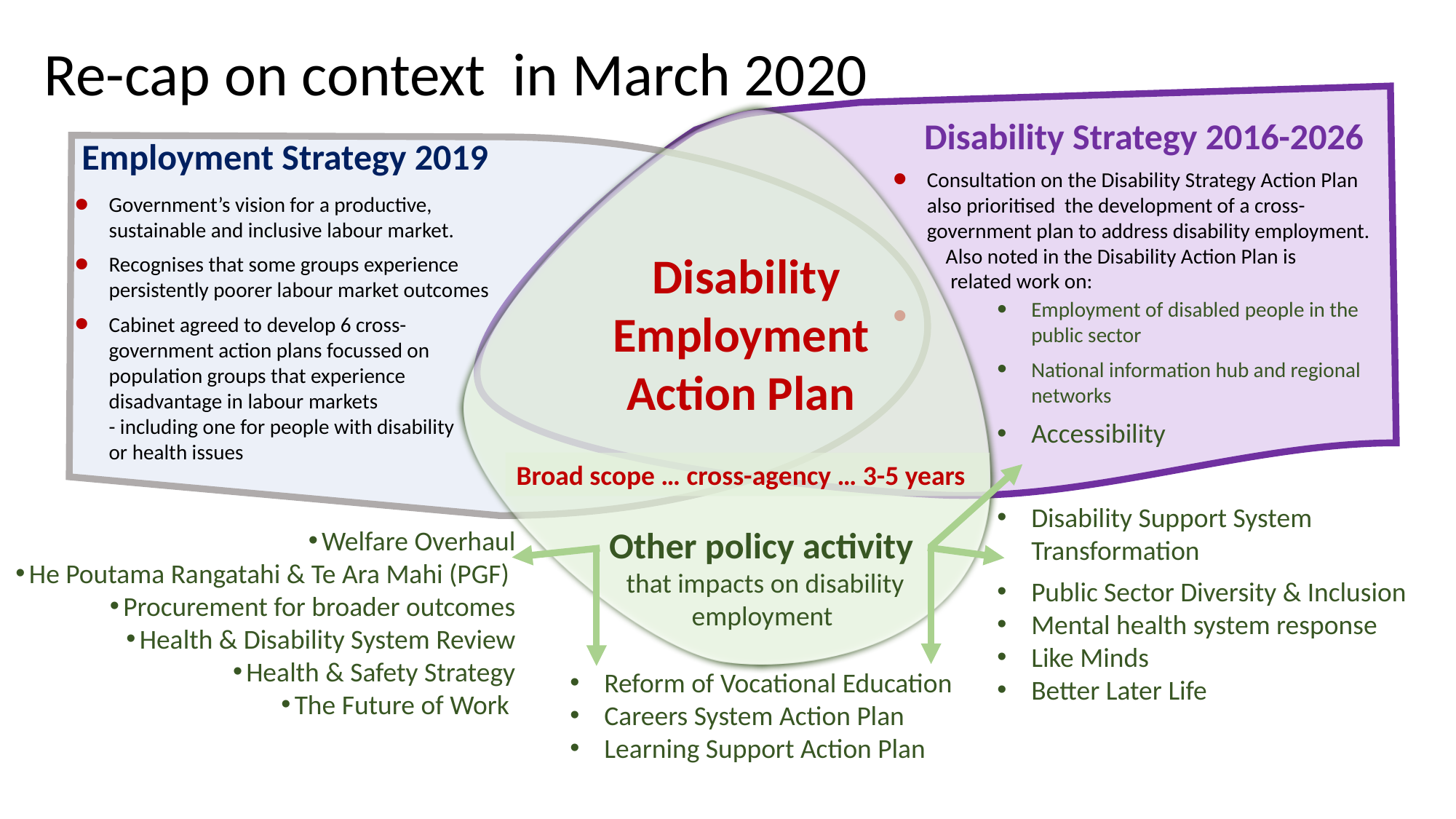

Re-cap on context  in March 2020

Consultation on the Disability Strategy Action Plan also prioritised  the development of a cross-government plan to address disability employment.
    Also noted in the Disability Action Plan is
     related work on:

Disability Strategy 2016-2026
Employment Strategy 2019

Government’s vision for a productive, sustainable and inclusive labour market.
Recognises that some groups experience persistently poorer labour market outcomes
Cabinet agreed to develop 6 cross-government action plans focussed on population groups that experience disadvantage in labour markets
- including one for people with disability
or health issues
Disability Employment
Action Plan
Employment of disabled people in the public sector
National information hub and regional networks
Accessibility

Disability Support System Transformation
Public Sector Diversity & Inclusion
Mental health system response
Like Minds
Better Later Life
Broad scope … cross-agency … 3-5 years
Other policy activity
that impacts on disability employment
Welfare Overhaul
He Poutama Rangatahi & Te Ara Mahi (PGF)
Procurement for broader outcomes
Health & Disability System Review
Health & Safety Strategy
The Future of Work

Reform of Vocational Education
Careers System Action Plan
Learning Support Action Plan